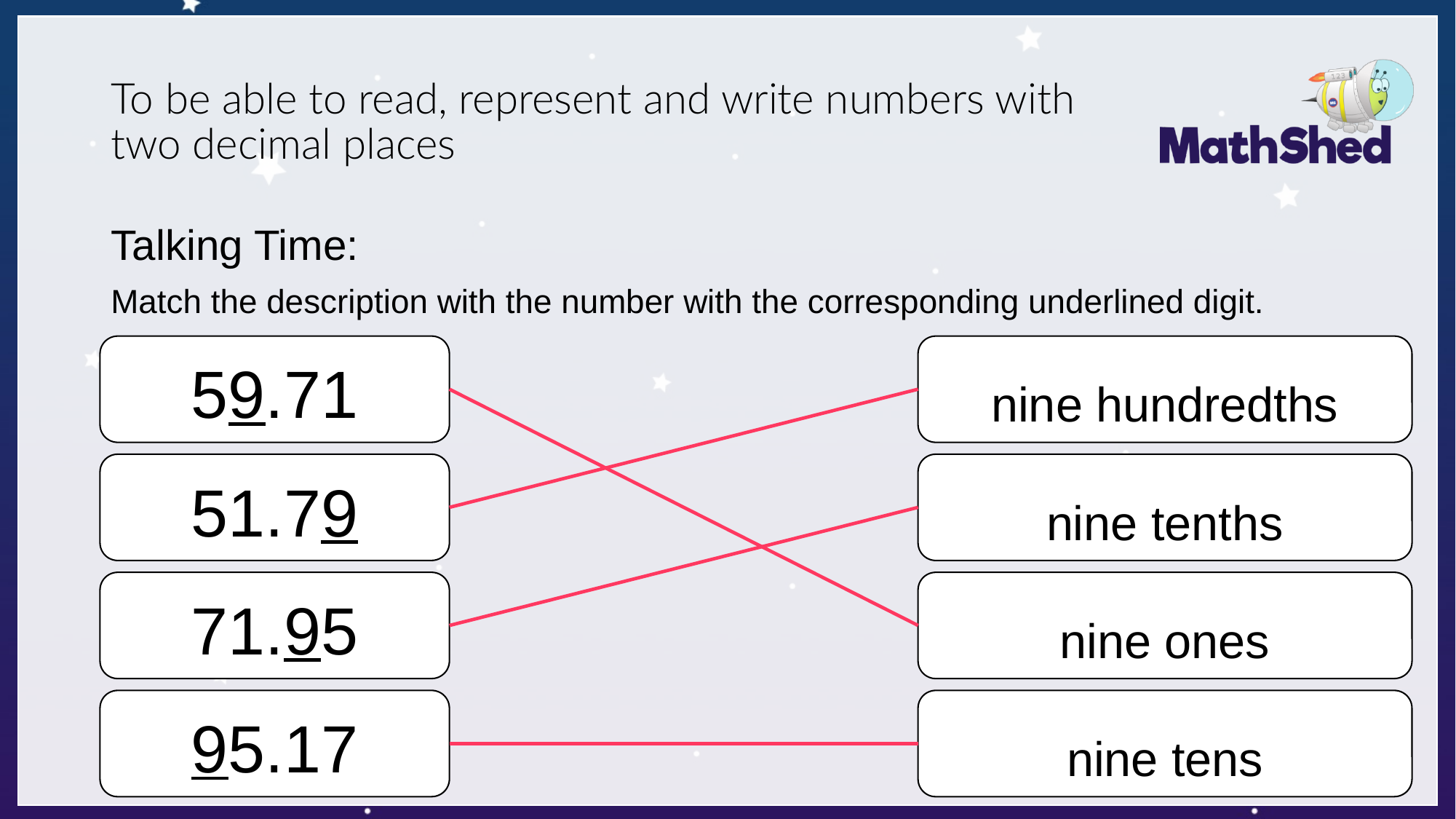

# To be able to read, represent and write numbers with two decimal places
Talking Time:
Match the description with the number with the corresponding underlined digit.

59.71
nine hundredths
51.79
nine tenths
71.95
nine ones
95.17
nine tens